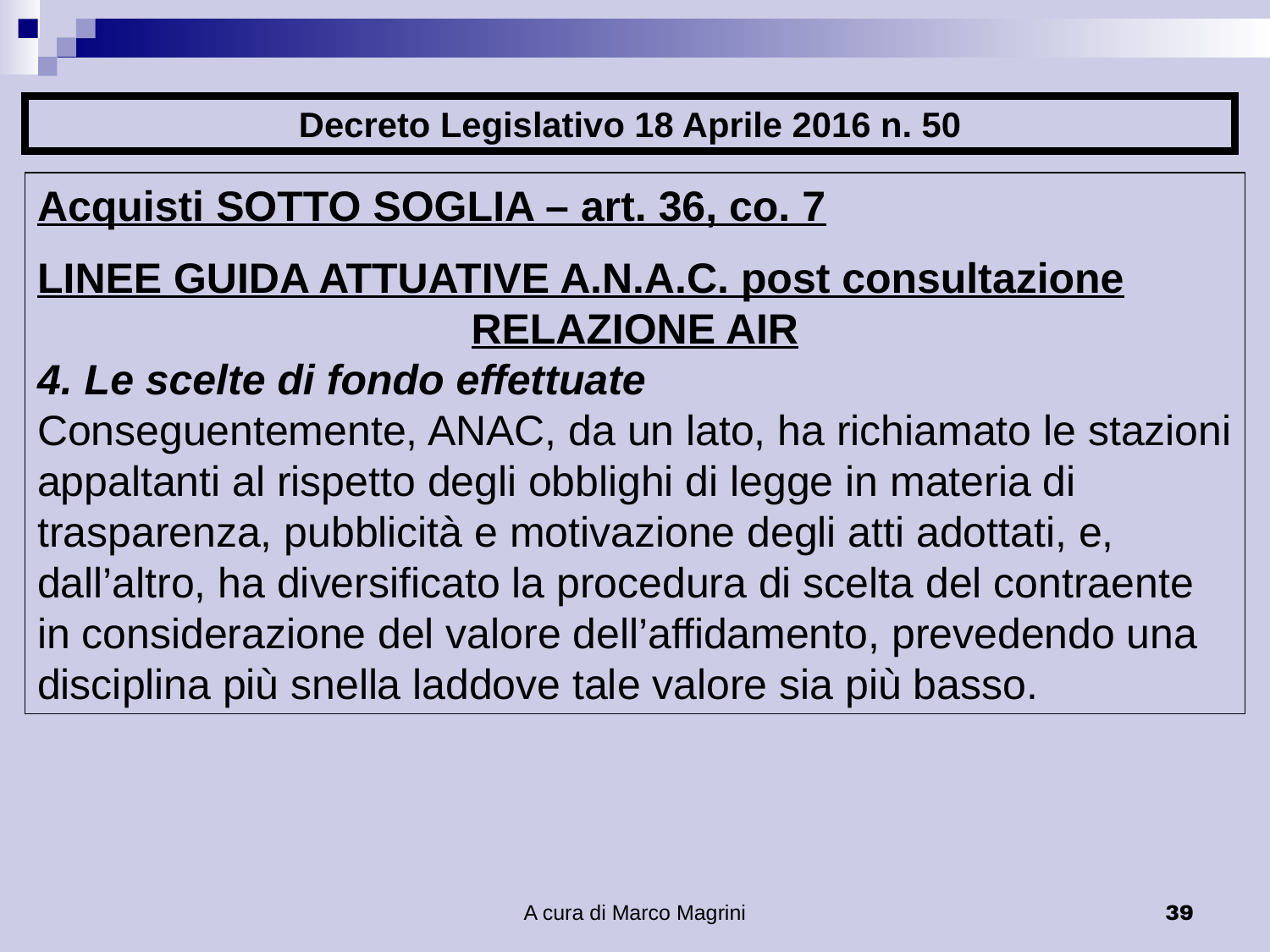

Decreto Legislativo 18 Aprile 2016 n. 50
Acquisti SOTTO SOGLIA – art. 36, co. 7

LINEE GUIDA ATTUATIVE A.N.A.C. post consultazione
RELAZIONE AIR
4. Le scelte di fondo effettuate
Conseguentemente, ANAC, da un lato, ha richiamato le stazioni appaltanti al rispetto degli obblighi di legge in materia di trasparenza, pubblicità e motivazione degli atti adottati, e, dall’altro, ha diversificato la procedura di scelta del contraente in considerazione del valore dell’affidamento, prevedendo una disciplina più snella laddove tale valore sia più basso.

A cura di Marco Magrini
39